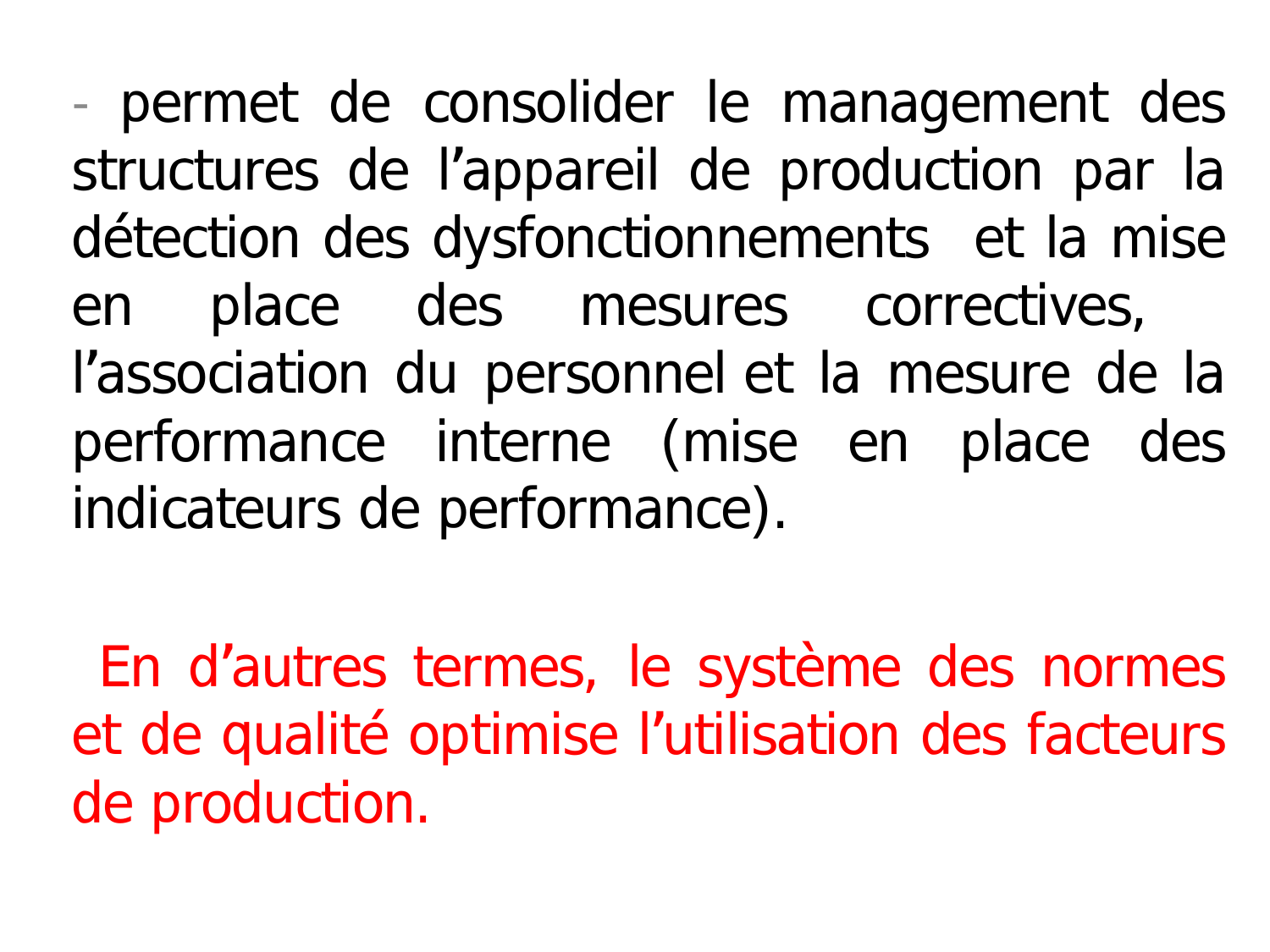

- permet de consolider le management des structures de l’appareil de production par la détection des dysfonctionnements  et la mise en place des mesures correctives,  l’association du personnel et la mesure de la performance interne (mise en place des indicateurs de performance).

 En d’autres termes, le système des normes et de qualité optimise l’utilisation des facteurs de production.